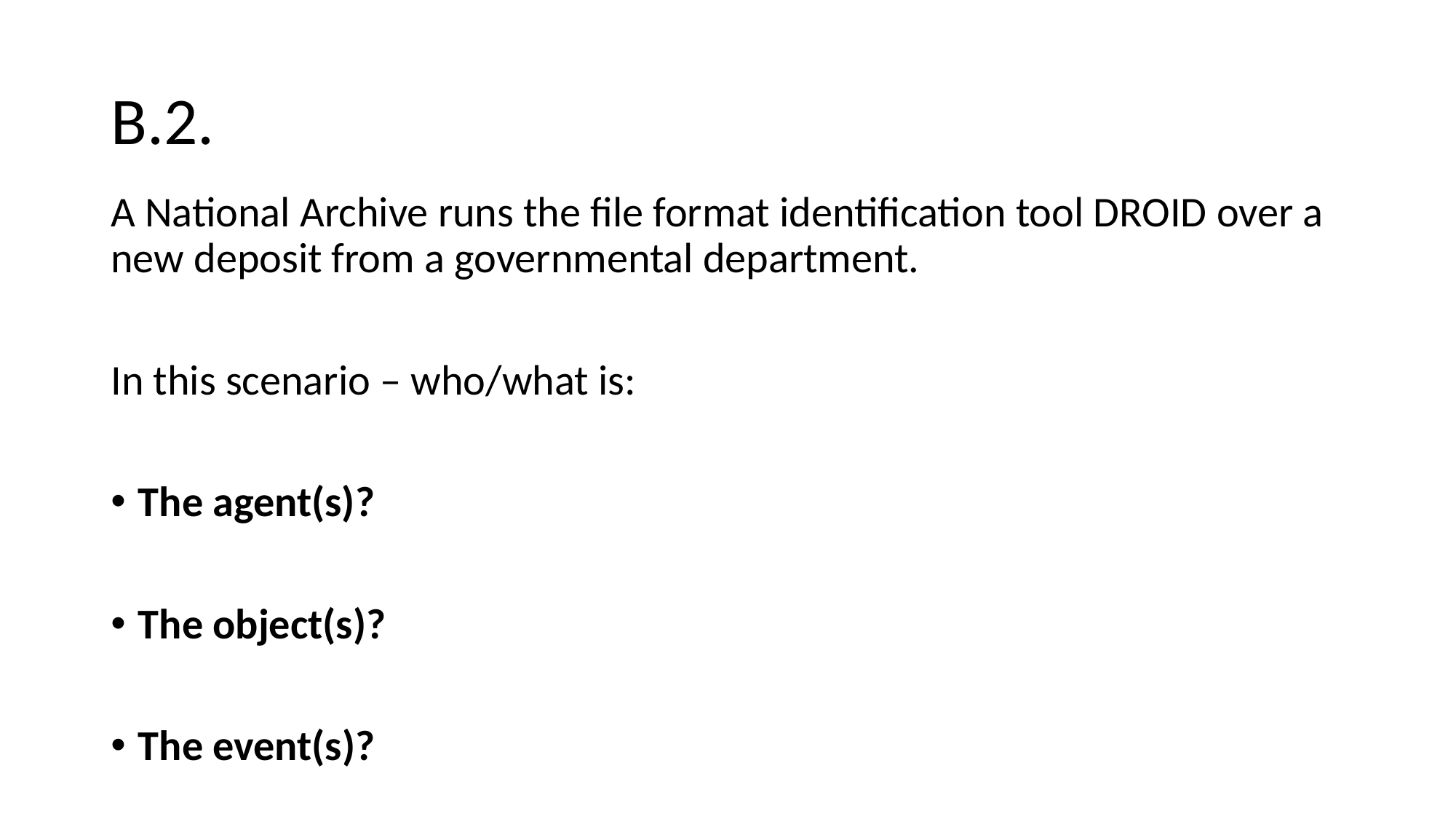

# B.2.
A National Archive runs the file format identification tool DROID over a new deposit from a governmental department.

In this scenario – who/what is:

The agent(s)?

The object(s)?

The event(s)?